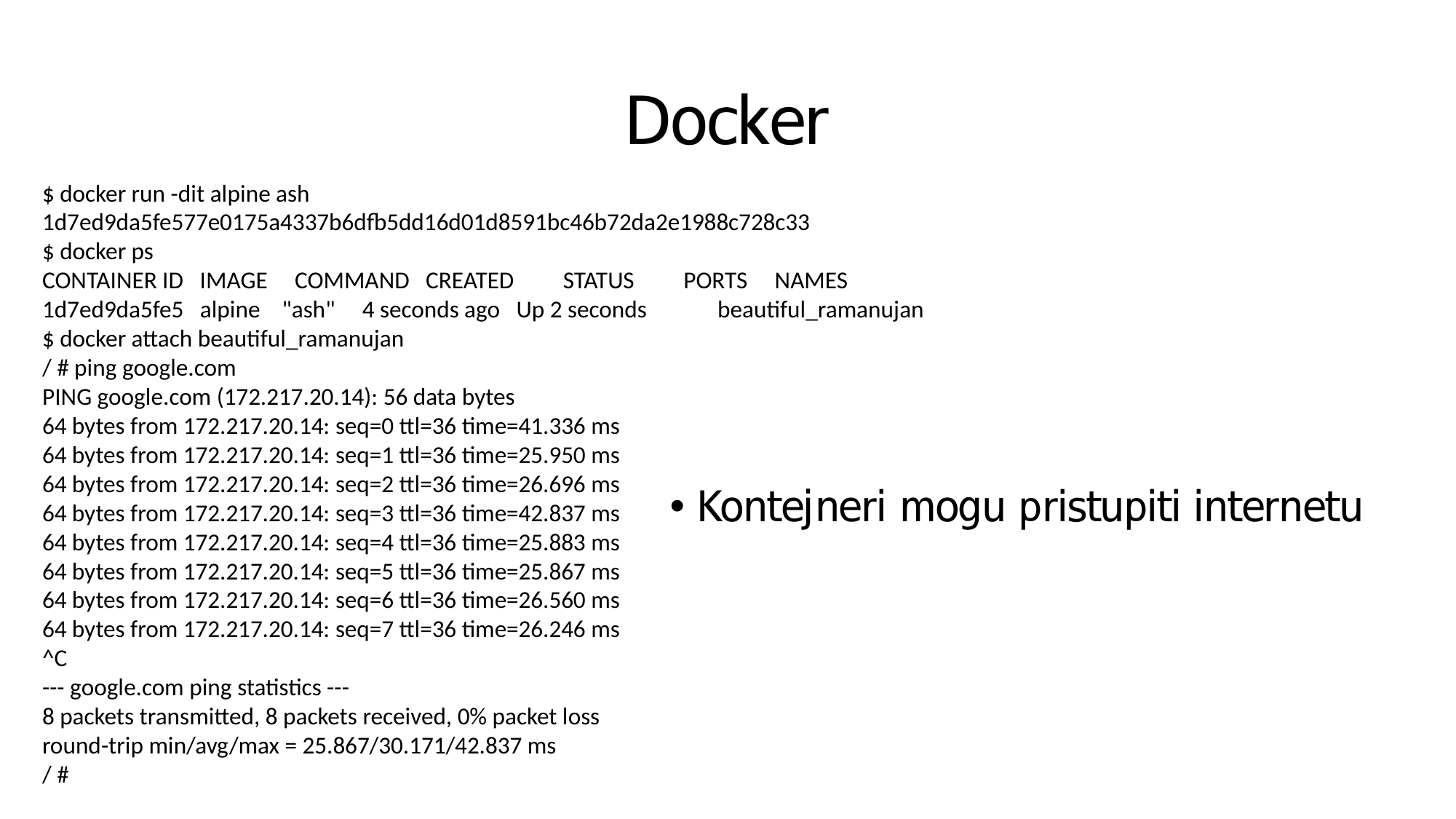

# Docker
$ docker run -dit alpine ash
1d7ed9da5fe577e0175a4337b6dfb5dd16d01d8591bc46b72da2e1988c728c33
$ docker ps
CONTAINER ID   IMAGE     COMMAND   CREATED         STATUS         PORTS     NAMES
1d7ed9da5fe5   alpine    "ash"     4 seconds ago   Up 2 seconds             beautiful_ramanujan
$ docker attach beautiful_ramanujan
/ # ping google.com
PING google.com (172.217.20.14): 56 data bytes
64 bytes from 172.217.20.14: seq=0 ttl=36 time=41.336 ms
64 bytes from 172.217.20.14: seq=1 ttl=36 time=25.950 ms
64 bytes from 172.217.20.14: seq=2 ttl=36 time=26.696 ms
64 bytes from 172.217.20.14: seq=3 ttl=36 time=42.837 ms
64 bytes from 172.217.20.14: seq=4 ttl=36 time=25.883 ms
64 bytes from 172.217.20.14: seq=5 ttl=36 time=25.867 ms
64 bytes from 172.217.20.14: seq=6 ttl=36 time=26.560 ms
64 bytes from 172.217.20.14: seq=7 ttl=36 time=26.246 ms
^C
--- google.com ping statistics ---
8 packets transmitted, 8 packets received, 0% packet loss
round-trip min/avg/max = 25.867/30.171/42.837 ms
/ #
Kontejneri mogu pristupiti internetu